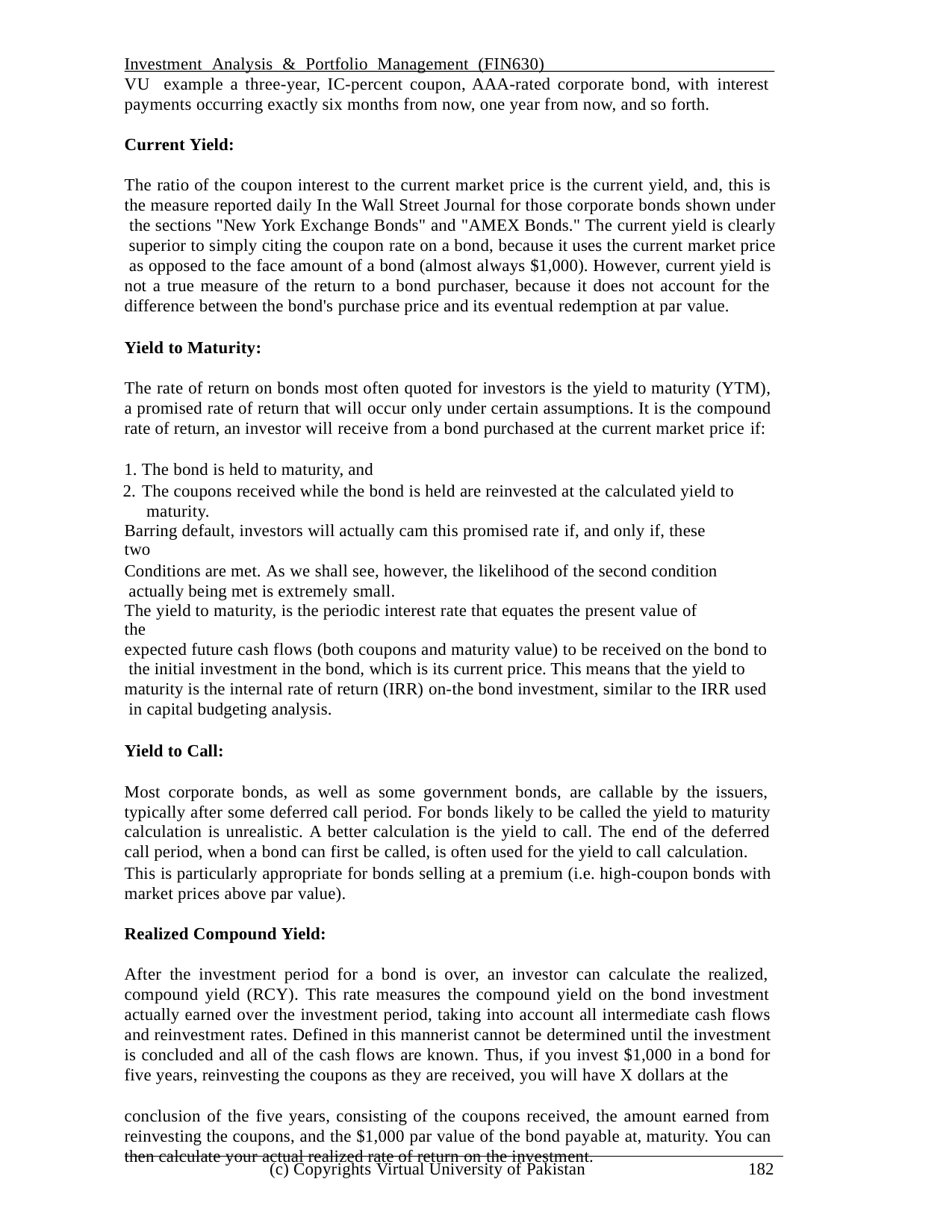

Investment Analysis & Portfolio Management (FIN630)	VU  example a three-year, IC-percent coupon, AAA-rated corporate bond, with interest  payments occurring exactly six months from now, one year from now, and so forth.

Current Yield:

The ratio of the coupon interest to the current market price is the current yield, and, this is  the measure reported daily In the Wall Street Journal for those corporate bonds shown under  the sections "New York Exchange Bonds" and "AMEX Bonds." The current yield is clearly  superior to simply citing the coupon rate on a bond, because it uses the current market price  as opposed to the face amount of a bond (almost always $1,000). However, current yield is  not a true measure of the return to a bond purchaser, because it does not account for the  difference between the bond's purchase price and its eventual redemption at par value.

Yield to Maturity:

The rate of return on bonds most often quoted for investors is the yield to maturity (YTM),  a promised rate of return that will occur only under certain assumptions. It is the compound  rate of return, an investor will receive from a bond purchased at the current market price if:

The bond is held to maturity, and
The coupons received while the bond is held are reinvested at the calculated yield to  maturity.
Barring default, investors will actually cam this promised rate if, and only if, these two
Conditions are met. As we shall see, however, the likelihood of the second condition  actually being met is extremely small.
The yield to maturity, is the periodic interest rate that equates the present value of the
expected future cash flows (both coupons and maturity value) to be received on the bond to  the initial investment in the bond, which is its current price. This means that the yield to  maturity is the internal rate of return (IRR) on-the bond investment, similar to the IRR used  in capital budgeting analysis.

Yield to Call:

Most corporate bonds, as well as some government bonds, are callable by the issuers,  typically after some deferred call period. For bonds likely to be called the yield to maturity  calculation is unrealistic. A better calculation is the yield to call. The end of the deferred  call period, when a bond can first be called, is often used for the yield to call calculation.
This is particularly appropriate for bonds selling at a premium (i.e. high-coupon bonds with  market prices above par value).

Realized Compound Yield:

After the investment period for a bond is over, an investor can calculate the realized,  compound yield (RCY). This rate measures the compound yield on the bond investment  actually earned over the investment period, taking into account all intermediate cash flows  and reinvestment rates. Defined in this mannerist cannot be determined until the investment  is concluded and all of the cash flows are known. Thus, if you invest $1,000 in a bond for  five years, reinvesting the coupons as they are received, you will have X dollars at the

conclusion of the five years, consisting of the coupons received, the amount earned from  reinvesting the coupons, and the $1,000 par value of the bond payable at, maturity. You can  then calculate your actual realized rate of return on the investment.

(c) Copyrights Virtual University of Pakistan
182